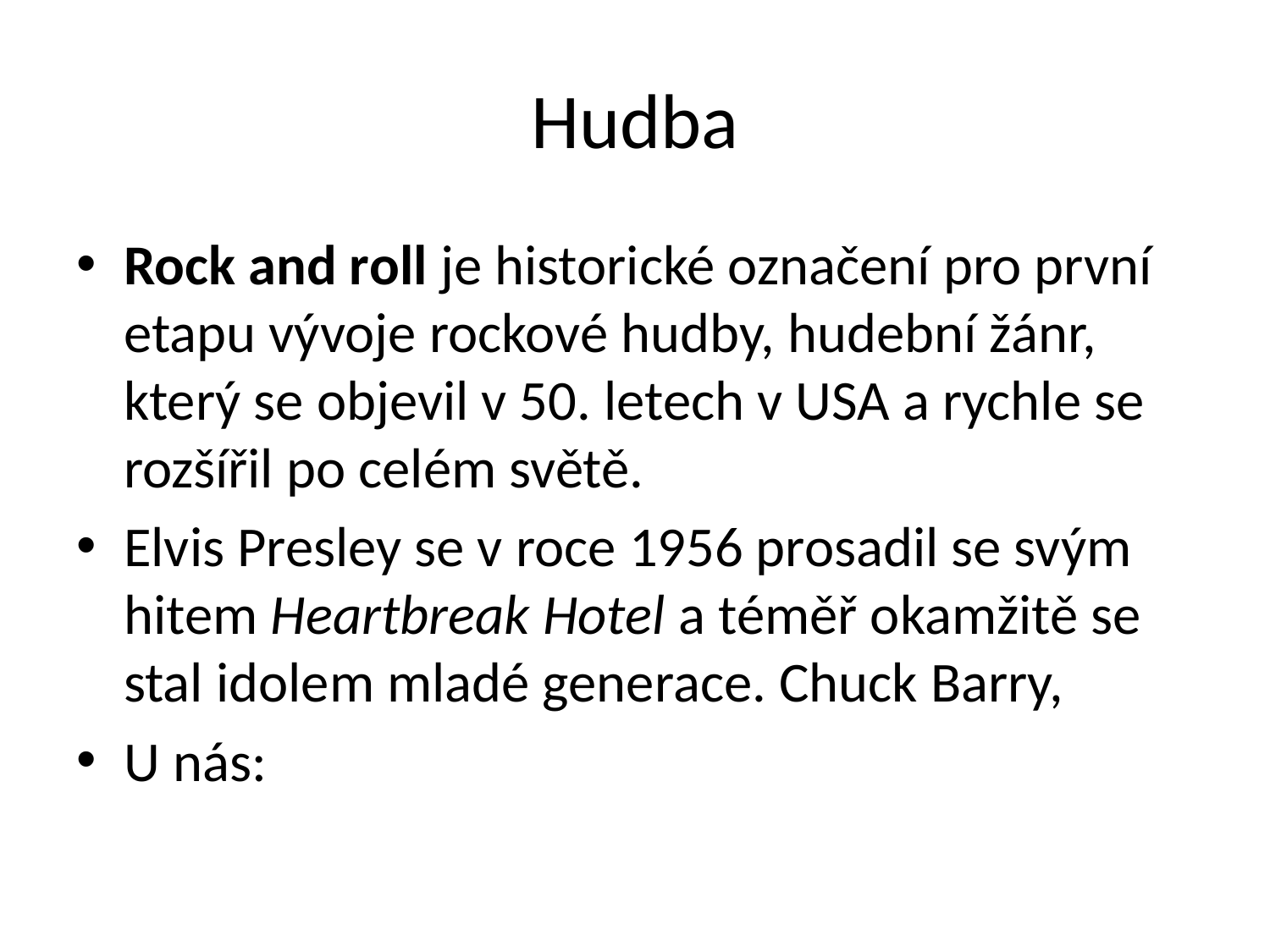

# Hudba
Rock and roll je historické označení pro první etapu vývoje rockové hudby, hudební žánr, který se objevil v 50. letech v USA a rychle se rozšířil po celém světě.
Elvis Presley se v roce 1956 prosadil se svým hitem Heartbreak Hotel a téměř okamžitě se stal idolem mladé generace. Chuck Barry,
U nás: